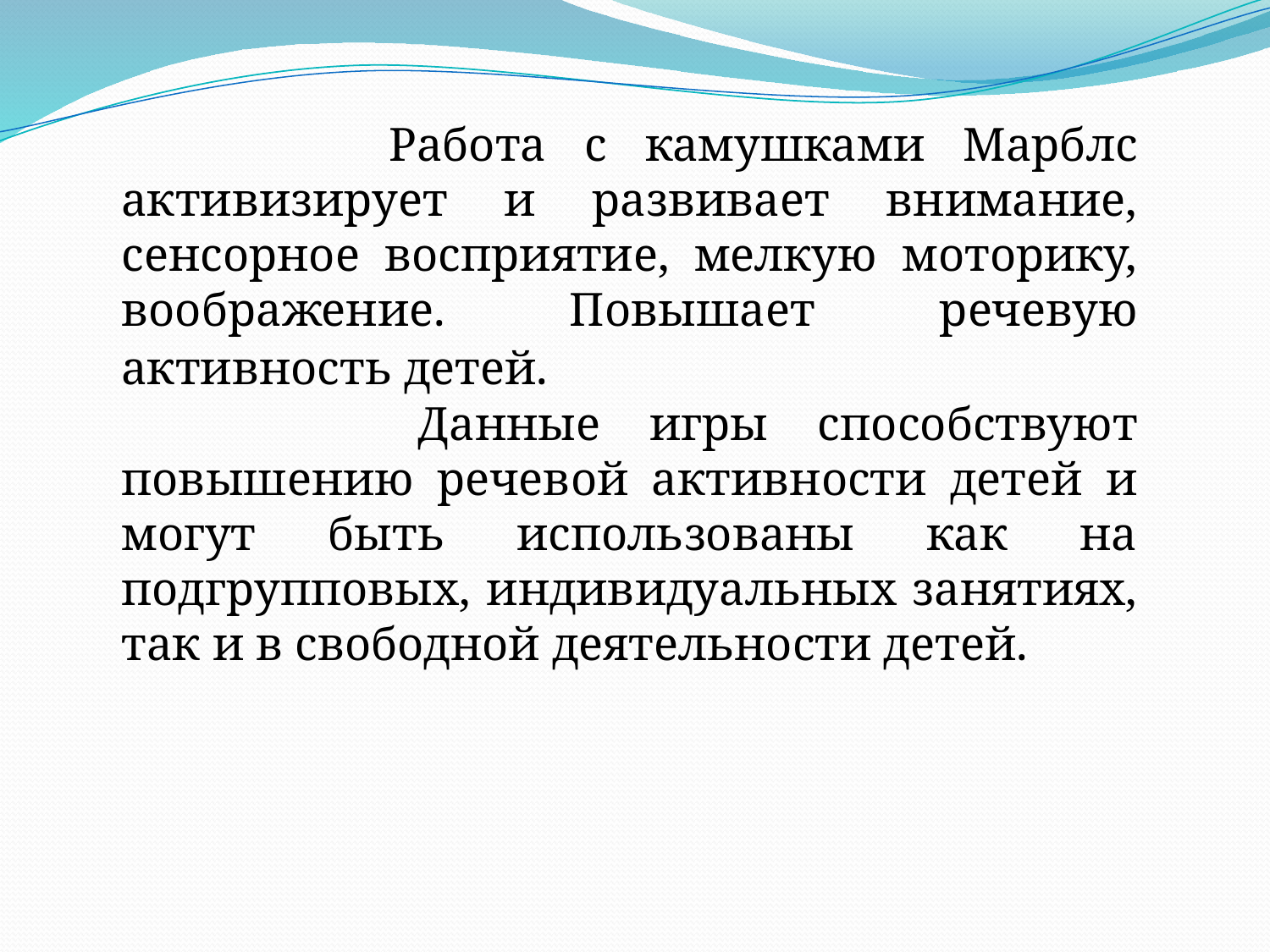

Работа с камушками Марблс активизирует и развивает внимание, сенсорное восприятие, мелкую моторику, воображение. Повышает речевую активность детей.
      Данные игры способствуют повышению речевой активности детей и могут быть использованы как на подгрупповых, индивидуальных занятиях, так и в свободной деятельности детей.